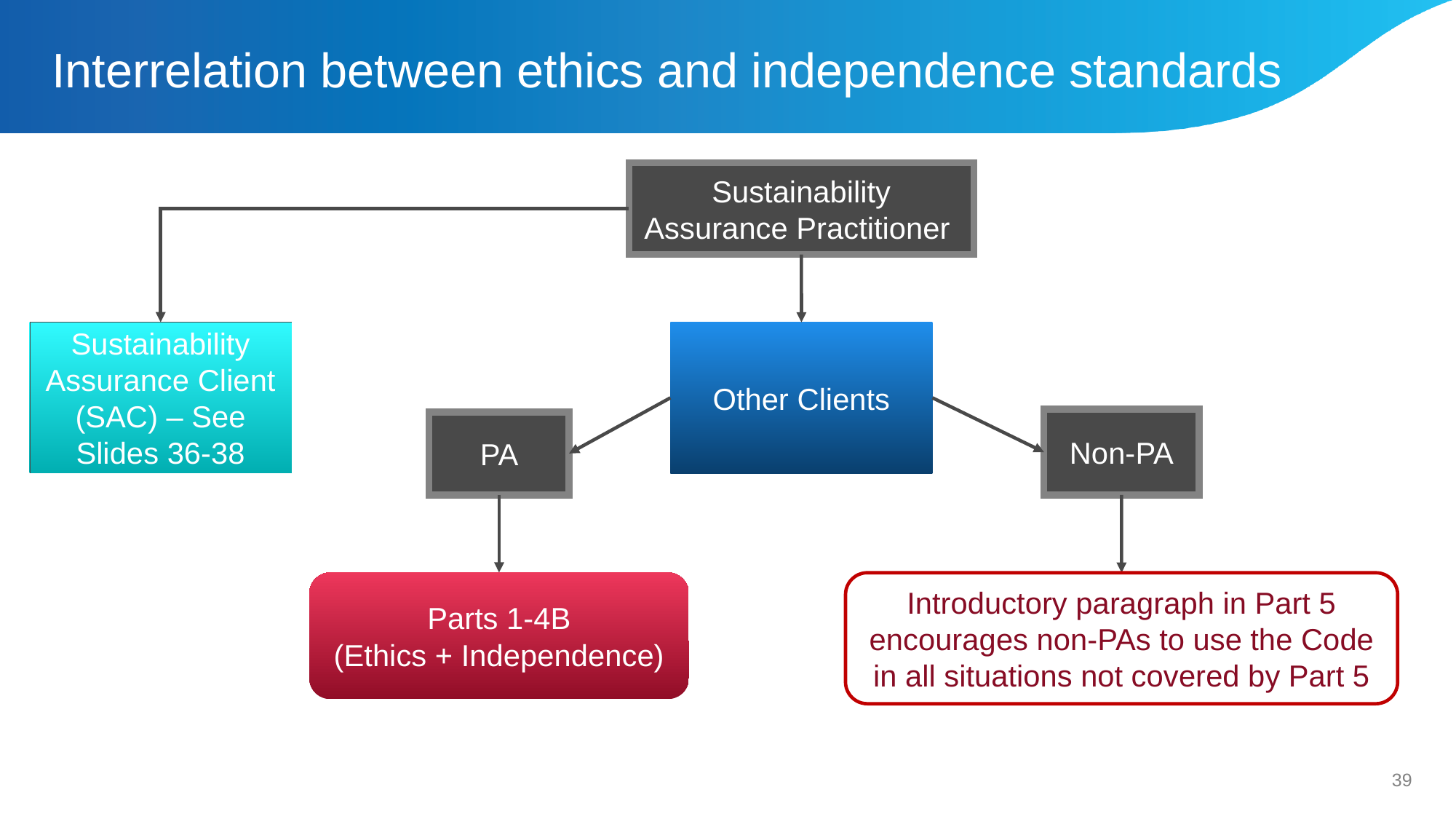

# Interrelation between ethics and independence standards
Sustainability Assurance Practitioner
Sustainability Assurance Client (SAC) – See Slides 36-38
Other Clients
Non-PA
PA
Parts 1-4B
(Ethics + Independence)
Introductory paragraph in Part 5 encourages non-PAs to use the Code in all situations not covered by Part 5
39